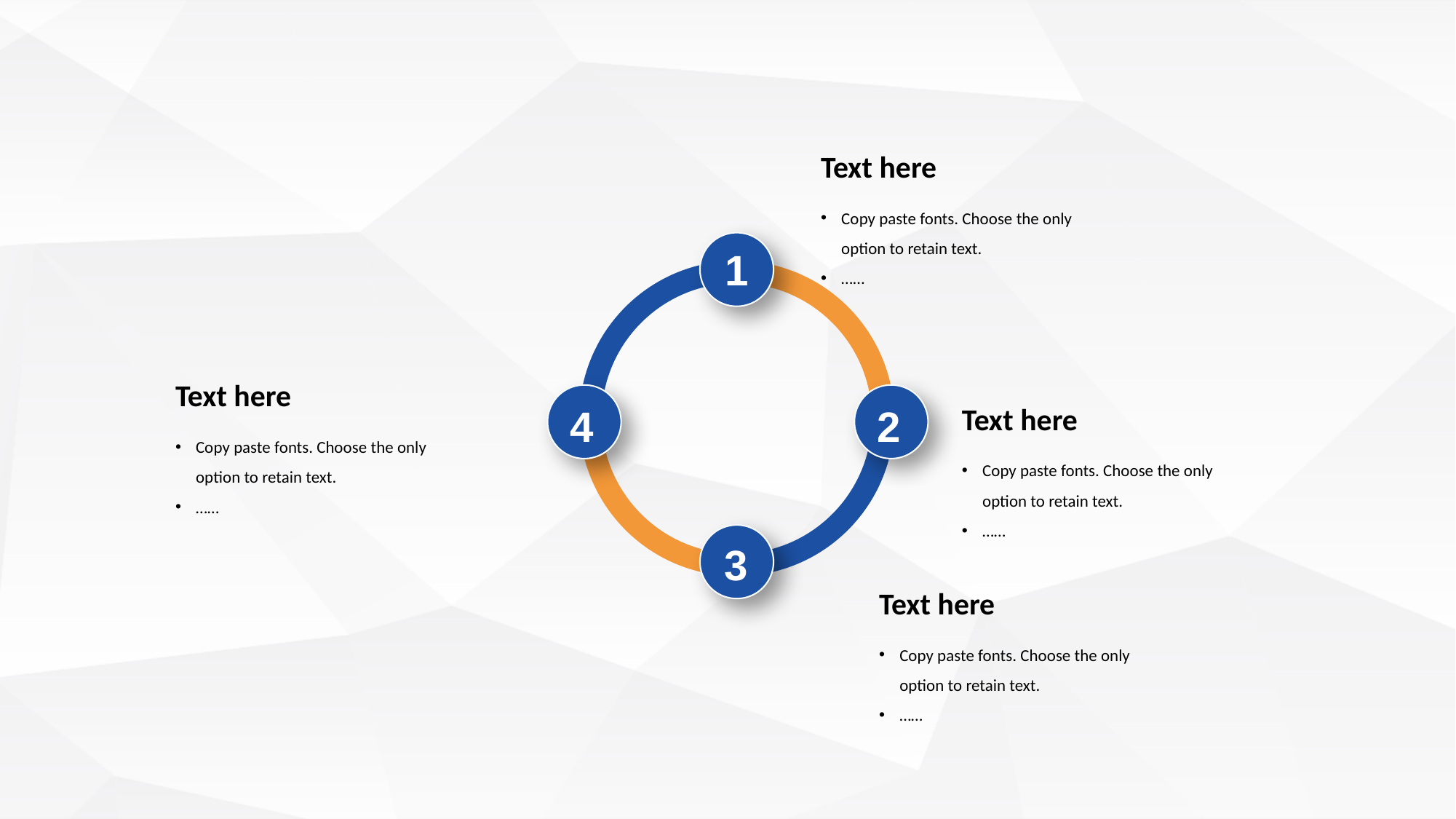

Text here
Copy paste fonts. Choose the only option to retain text.
……

1

Text here

4

2
Text here

Copy paste fonts. Choose the only option to retain text.
……
Copy paste fonts. Choose the only option to retain text.
……

3
Text here
Copy paste fonts. Choose the only option to retain text.
……